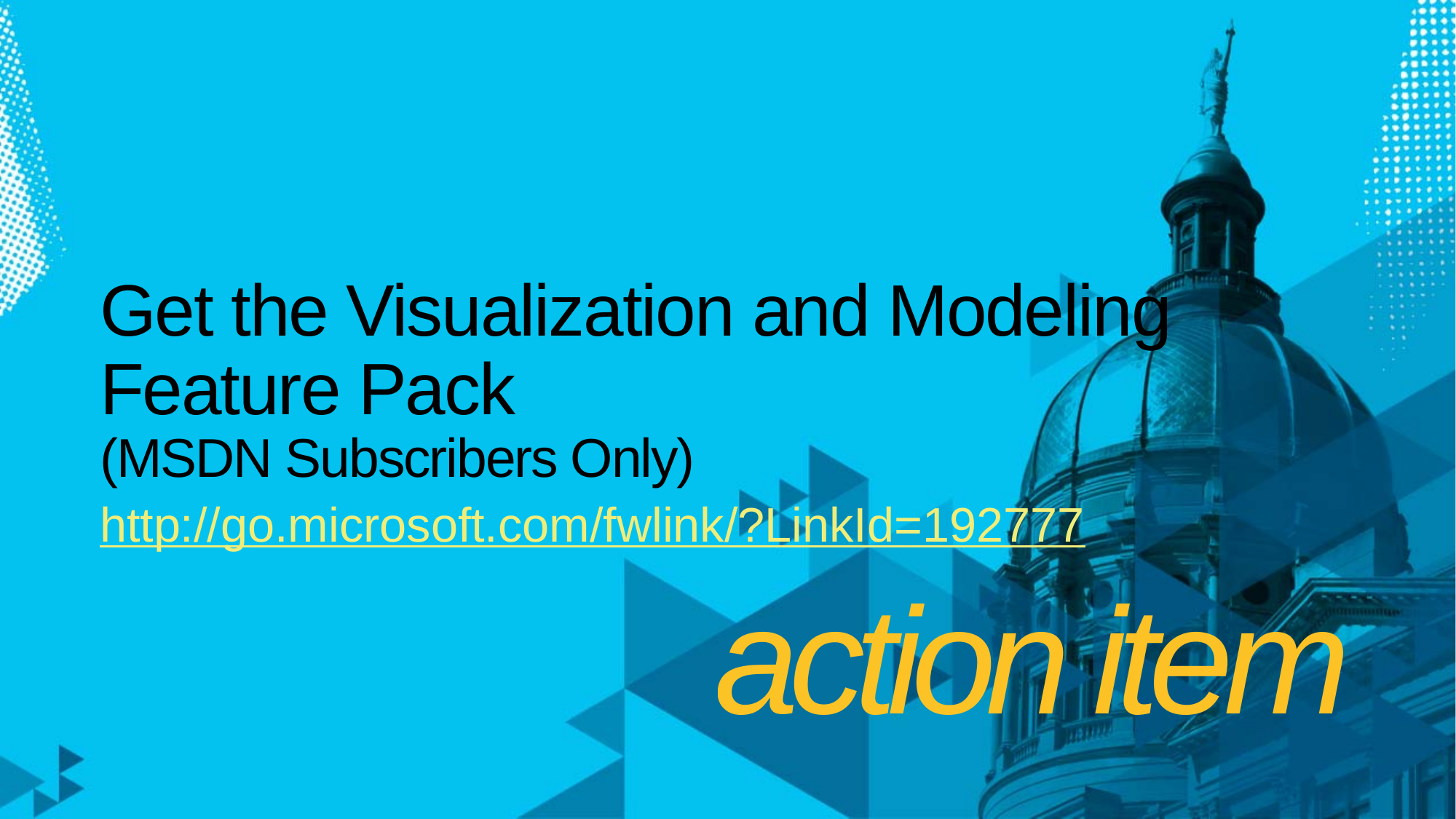

# Get the Visualization and Modeling Feature Pack (MSDN Subscribers Only)
http://go.microsoft.com/fwlink/?LinkId=192777
action item